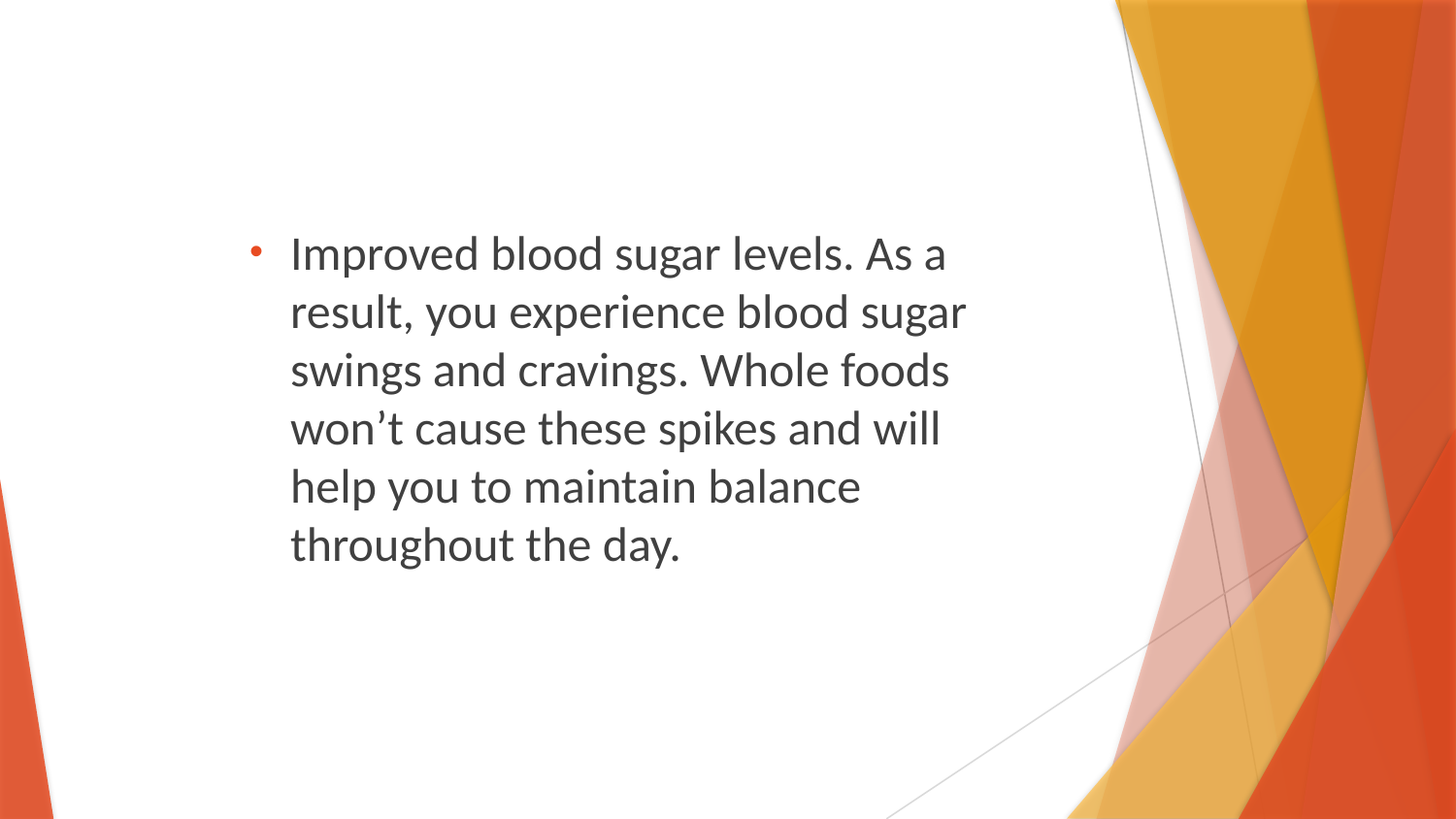

Improved blood sugar levels. As a result, you experience blood sugar swings and cravings. Whole foods won’t cause these spikes and will help you to maintain balance throughout the day.